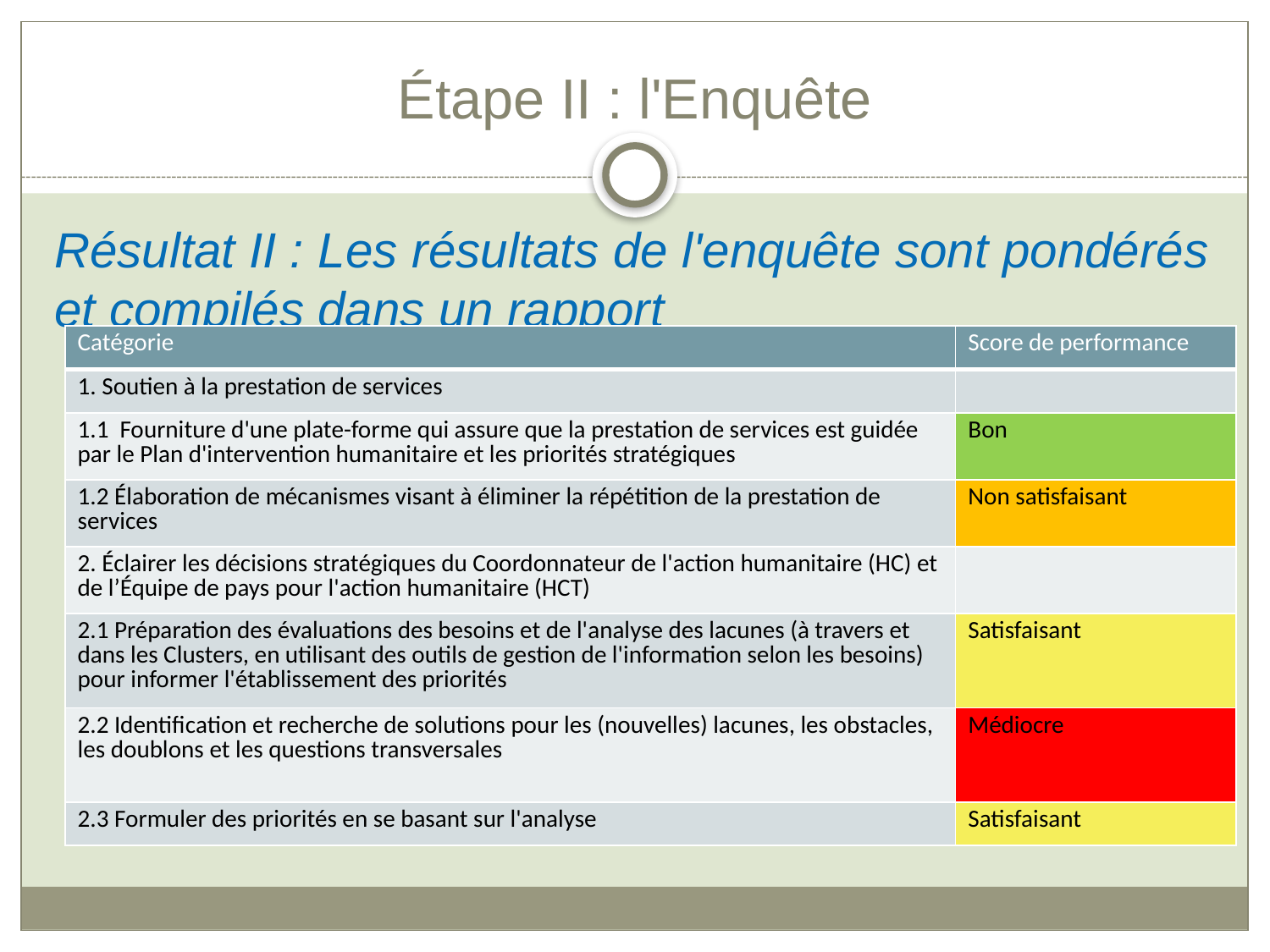

# Étape II : l'Enquête
Résultat II : Les résultats de l'enquête sont pondérés et compilés dans un rapport

| Catégorie | Score de performance |
| --- | --- |
| 1. Soutien à la prestation de services |  |
| 1.1 Fourniture d'une plate-forme qui assure que la prestation de services est guidée par le Plan d'intervention humanitaire et les priorités stratégiques | Bon |
| 1.2 Élaboration de mécanismes visant à éliminer la répétition de la prestation de services | Non satisfaisant |
| 2. Éclairer les décisions stratégiques du Coordonnateur de l'action humanitaire (HC) et de l’Équipe de pays pour l'action humanitaire (HCT) |  |
| 2.1 Préparation des évaluations des besoins et de l'analyse des lacunes (à travers et dans les Clusters, en utilisant des outils de gestion de l'information selon les besoins) pour informer l'établissement des priorités | Satisfaisant |
| 2.2 Identification et recherche de solutions pour les (nouvelles) lacunes, les obstacles, les doublons et les questions transversales | Médiocre |
| 2.3 Formuler des priorités en se basant sur l'analyse | Satisfaisant |